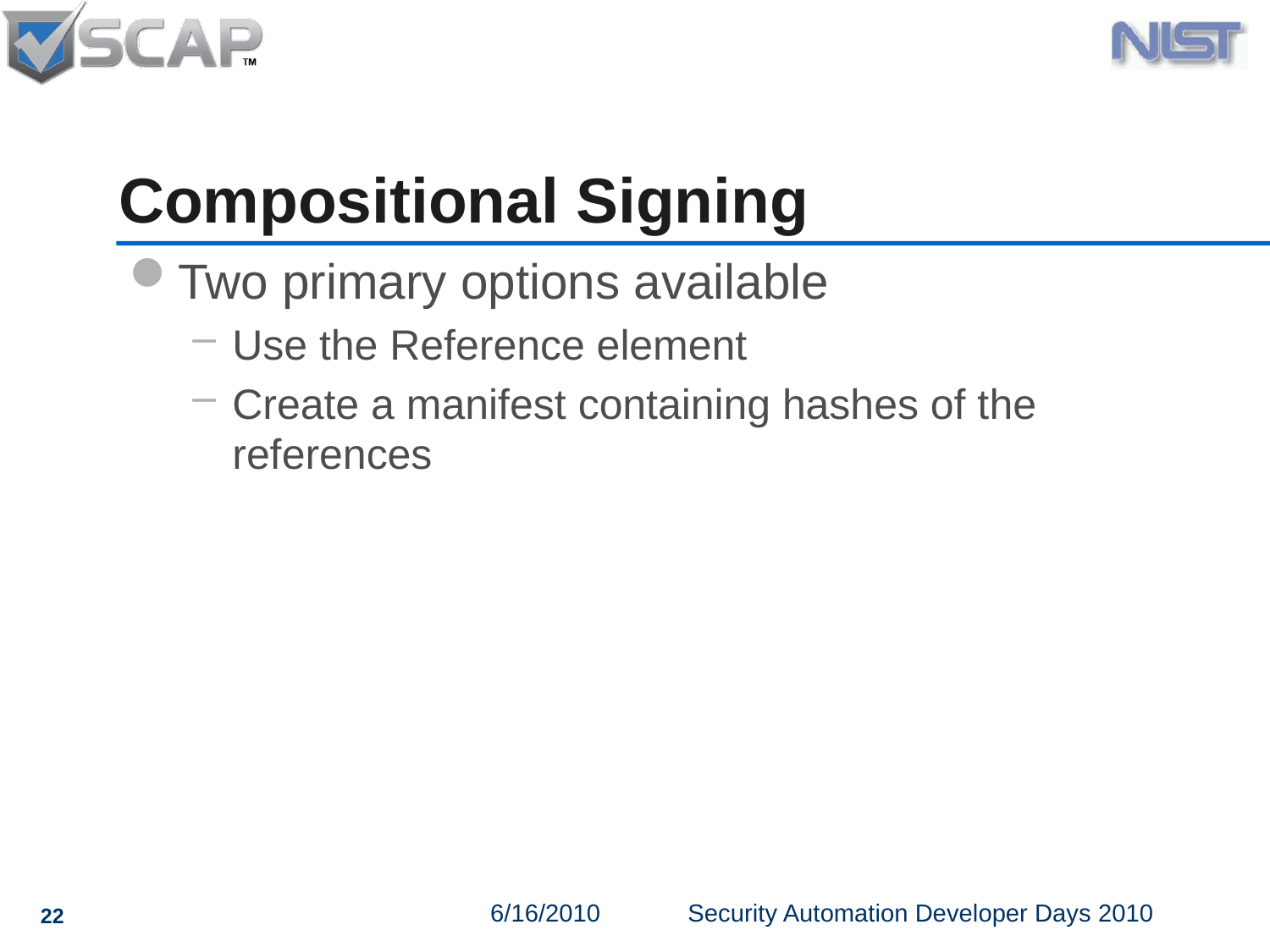

# Compositional Signing
Two primary options available
Use the Reference element
Create a manifest containing hashes of the references
22
6/16/2010
Security Automation Developer Days 2010